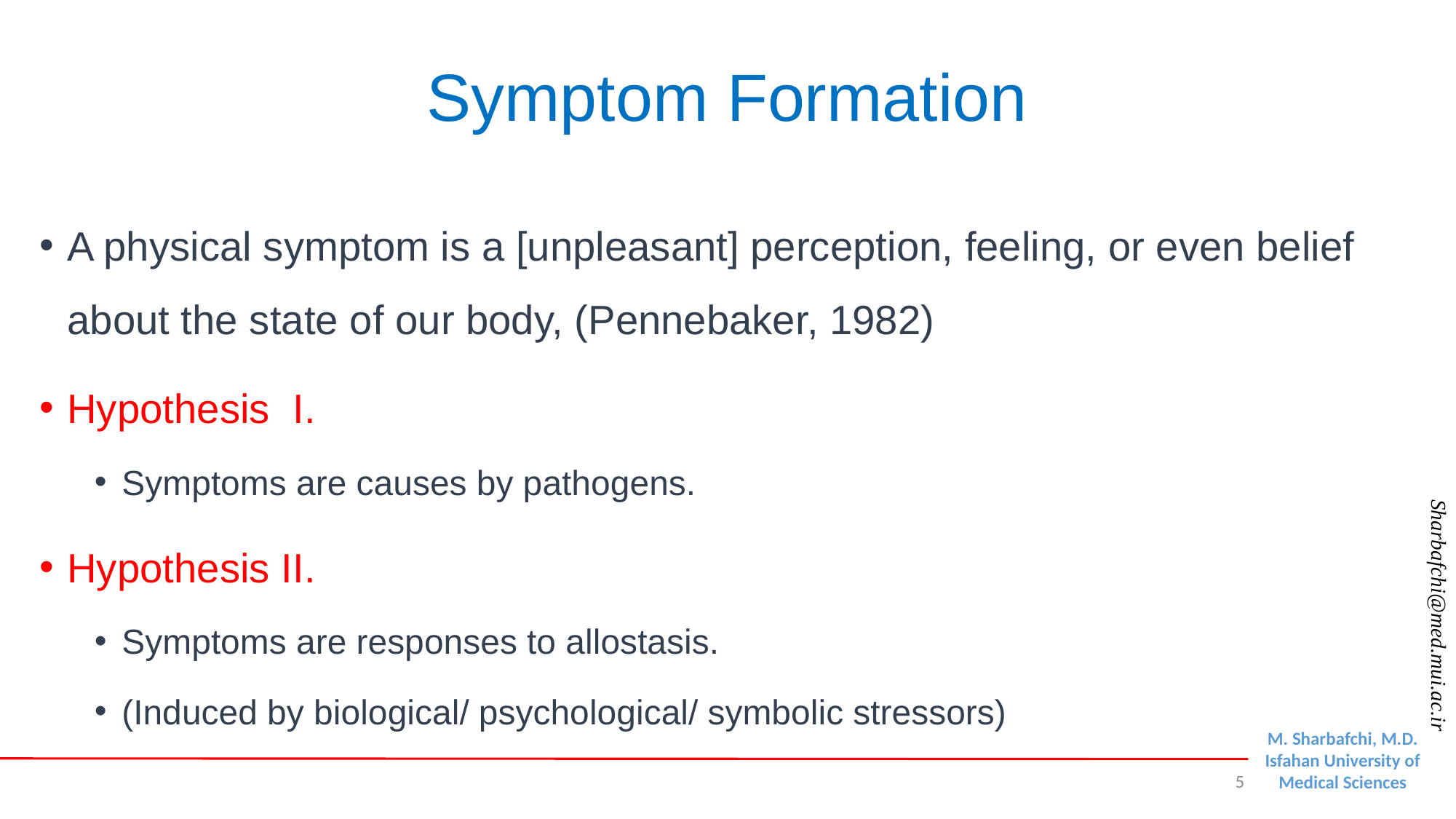

# Symptom Formation
A physical symptom is a [unpleasant] perception, feeling, or even belief about the state of our body, (Pennebaker, 1982)
Hypothesis  I.
Symptoms are causes by pathogens.
Hypothesis II.
Symptoms are responses to allostasis.
(Induced by biological/ psychological/ symbolic stressors)
5